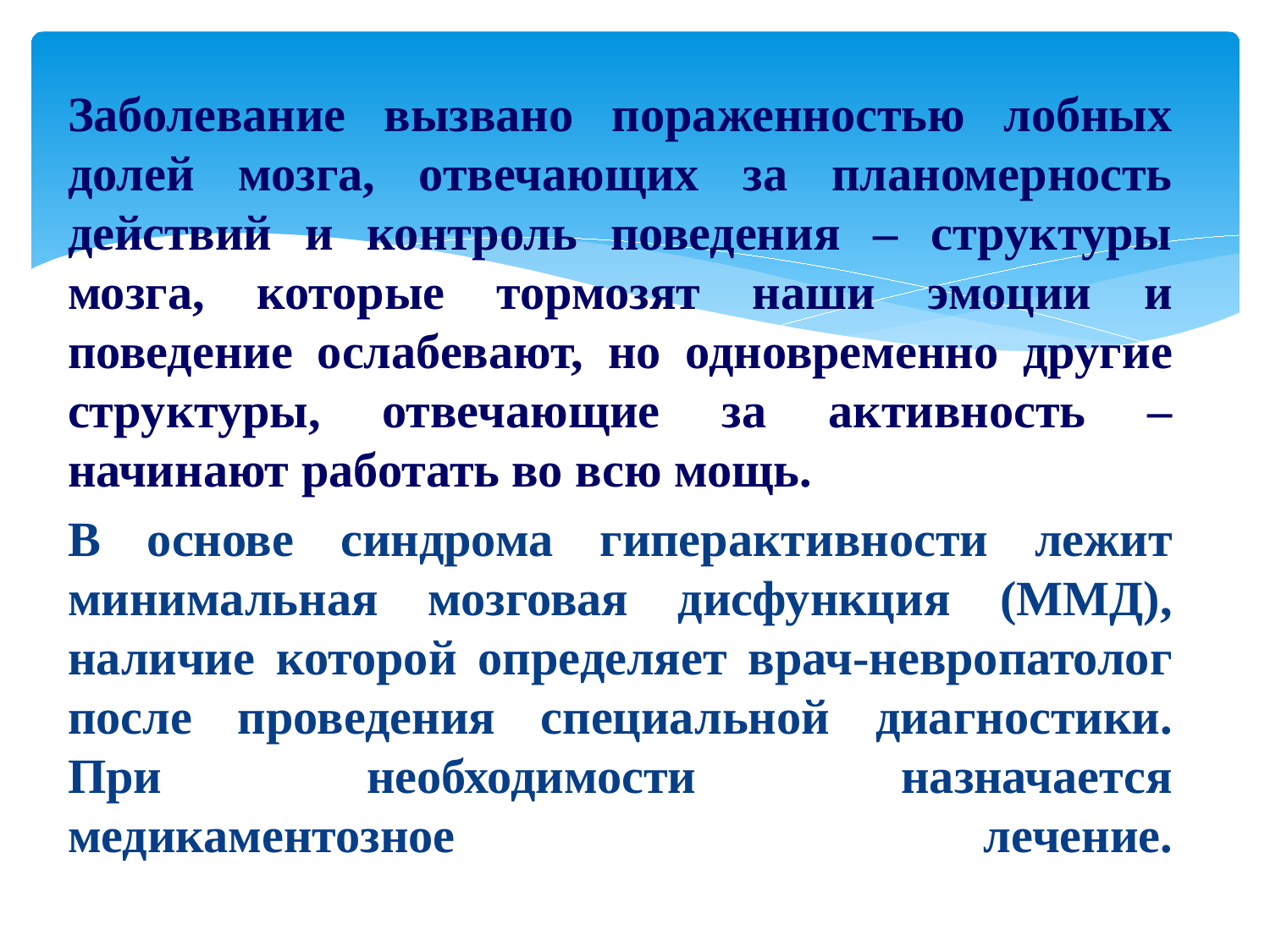

Заболевание вызвано пораженностью лобных долей мозга, отвечающих за планомерность действий и контроль поведения – структуры мозга, которые тормозят наши эмоции и поведение ослабевают, но одновременно другие структуры, отвечающие за активность – начинают работать во всю мощь.
В основе синдрома гиперактивности лежит минимальная мозговая дисфункция (ММД), наличие которой определяет врач-невропатолог после проведения специальной диагностики. При необходимости назначается медикаментозное лечение.